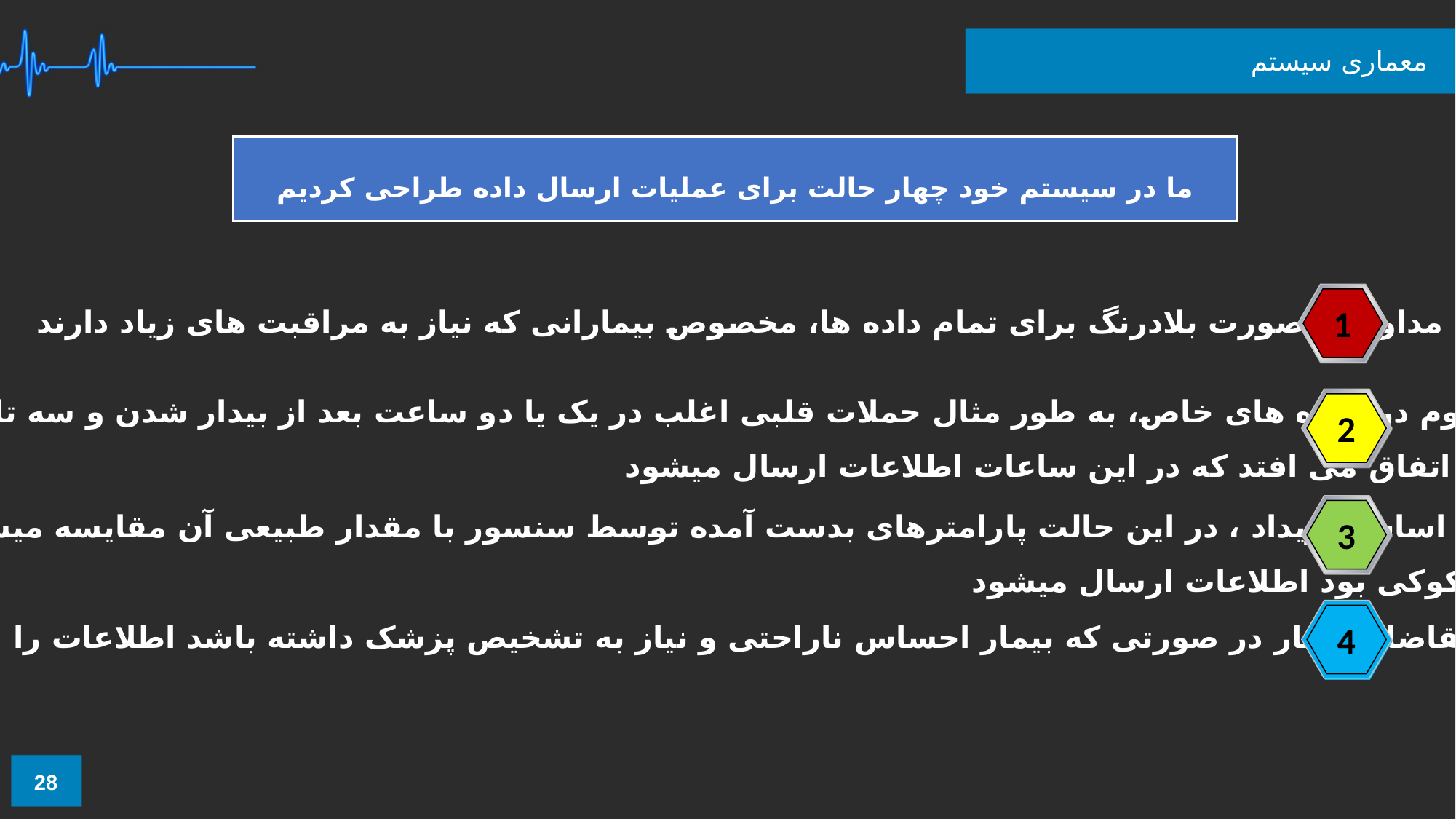

معماری سیستم
ما در سیستم خود چهار حالت برای عملیات ارسال داده طراحی کردیم

1
ارسال مداوم به صورت بلادرنگ برای تمام داده ها، مخصوص بیمارانی که نیاز به مراقبت های زیاد دارند
ارسال مداوم در دوره های خاص، به طور مثال حملات قلبی اغلب در یک یا دو ساعت بعد از بیدار شدن و سه تا چهار ساعت
 بعدازظهر اتفاق می افتد که در این ساعات اطلاعات ارسال میشود

2
ارسال بر اساس رویداد ، در این حالت پارامترهای بدست آمده توسط سنسور با مقدار طبیعی آن مقایسه میشود و اگر
مورد مشکوکی بود اطلاعات ارسال میشود

3

انتقال با تقاضای بیمار در صورتی که بیمار احساس ناراحتی و نیاز به تشخیص پزشک داشته باشد اطلاعات را ارسال میکند
4
28